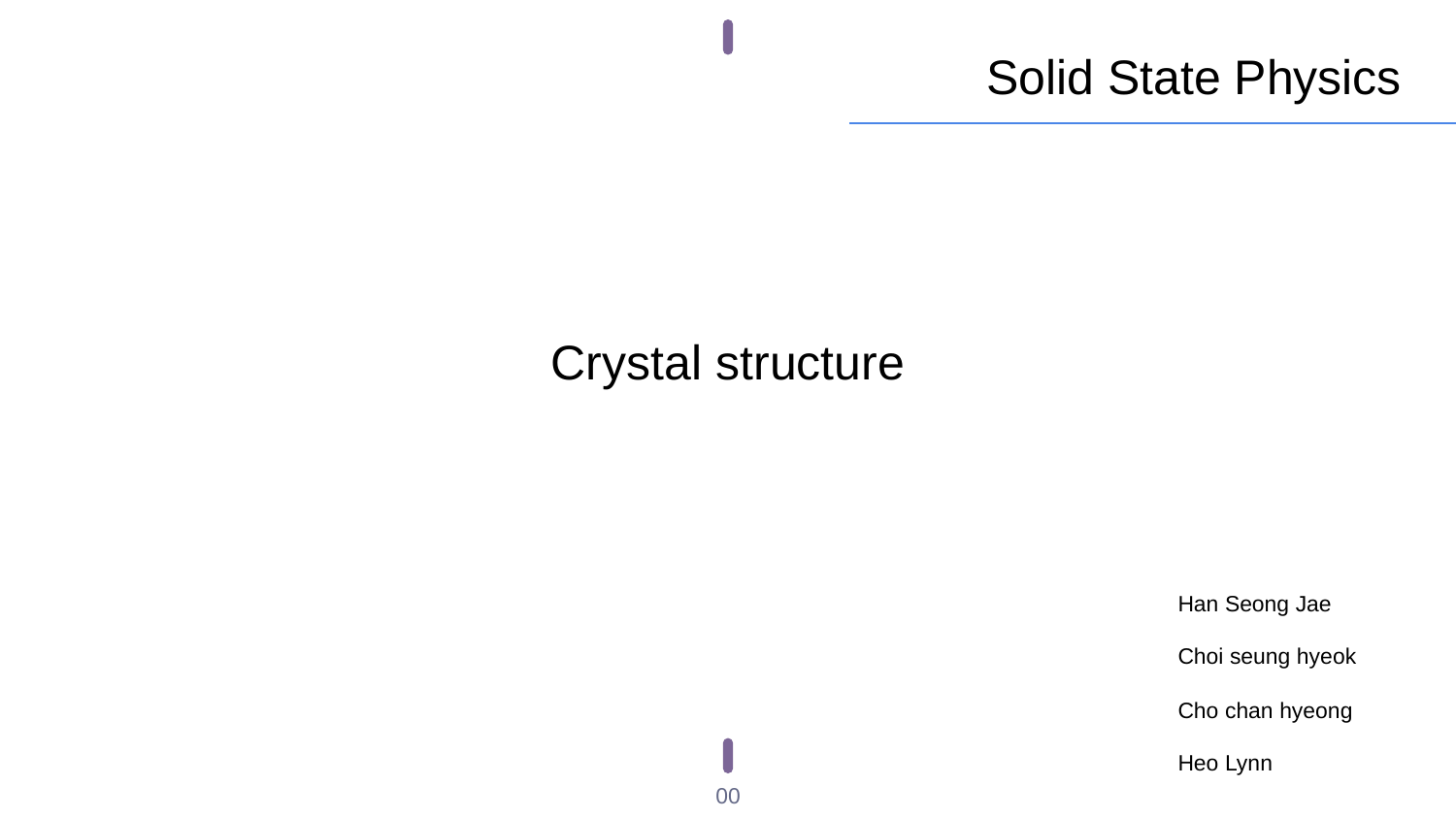

Solid State Physics
Crystal structure

Han Seong Jae

Choi seung hyeok

Cho chan hyeong

Heo Lynn
00